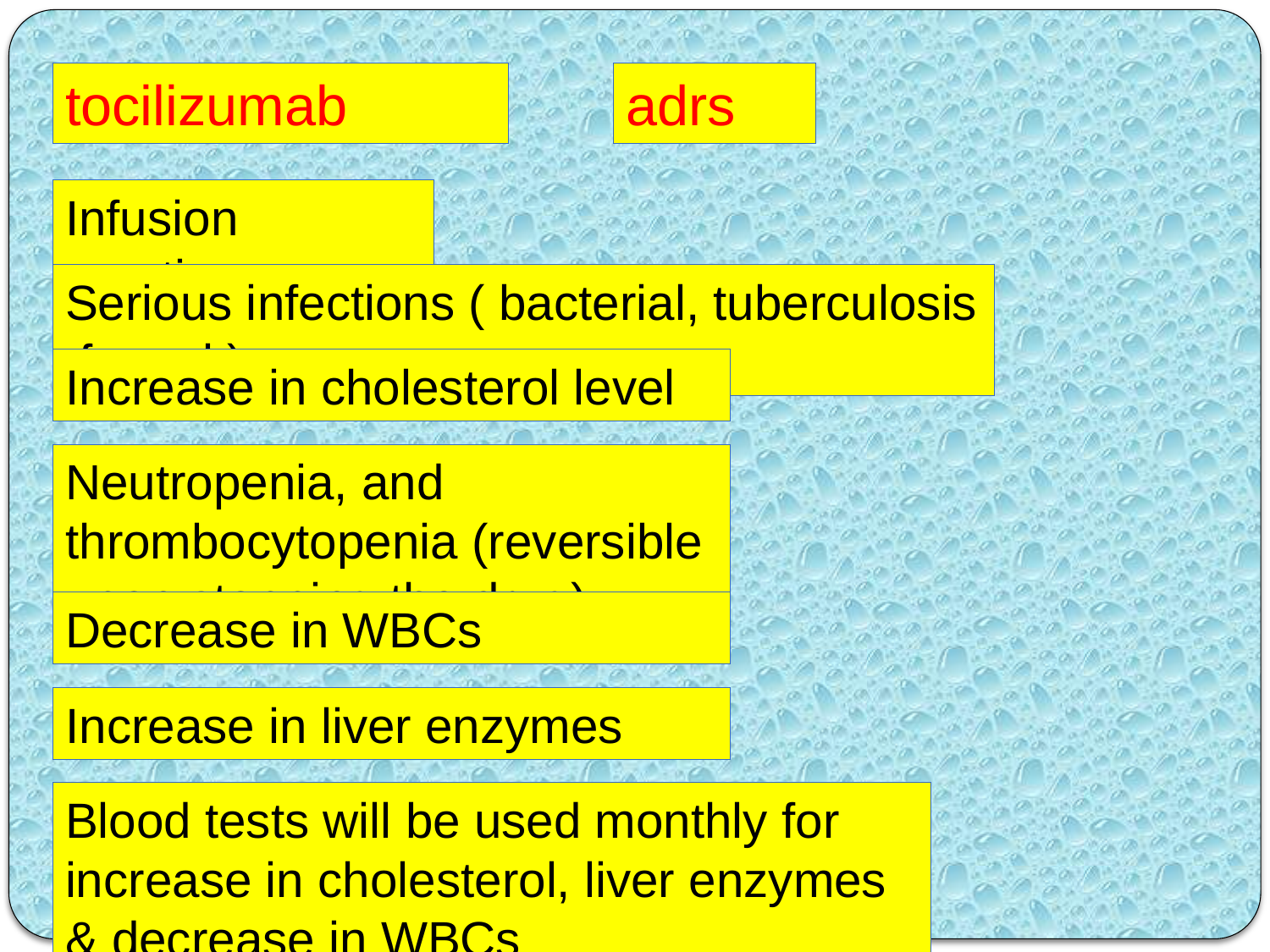

tocilizumab
adrs
Infusion reactions
Serious infections ( bacterial, tuberculosis ,fungal )
Increase in cholesterol level
Neutropenia, and thrombocytopenia (reversible upon stopping the drug)
Decrease in WBCs
Increase in liver enzymes
Blood tests will be used monthly for increase in cholesterol, liver enzymes & decrease in WBCs